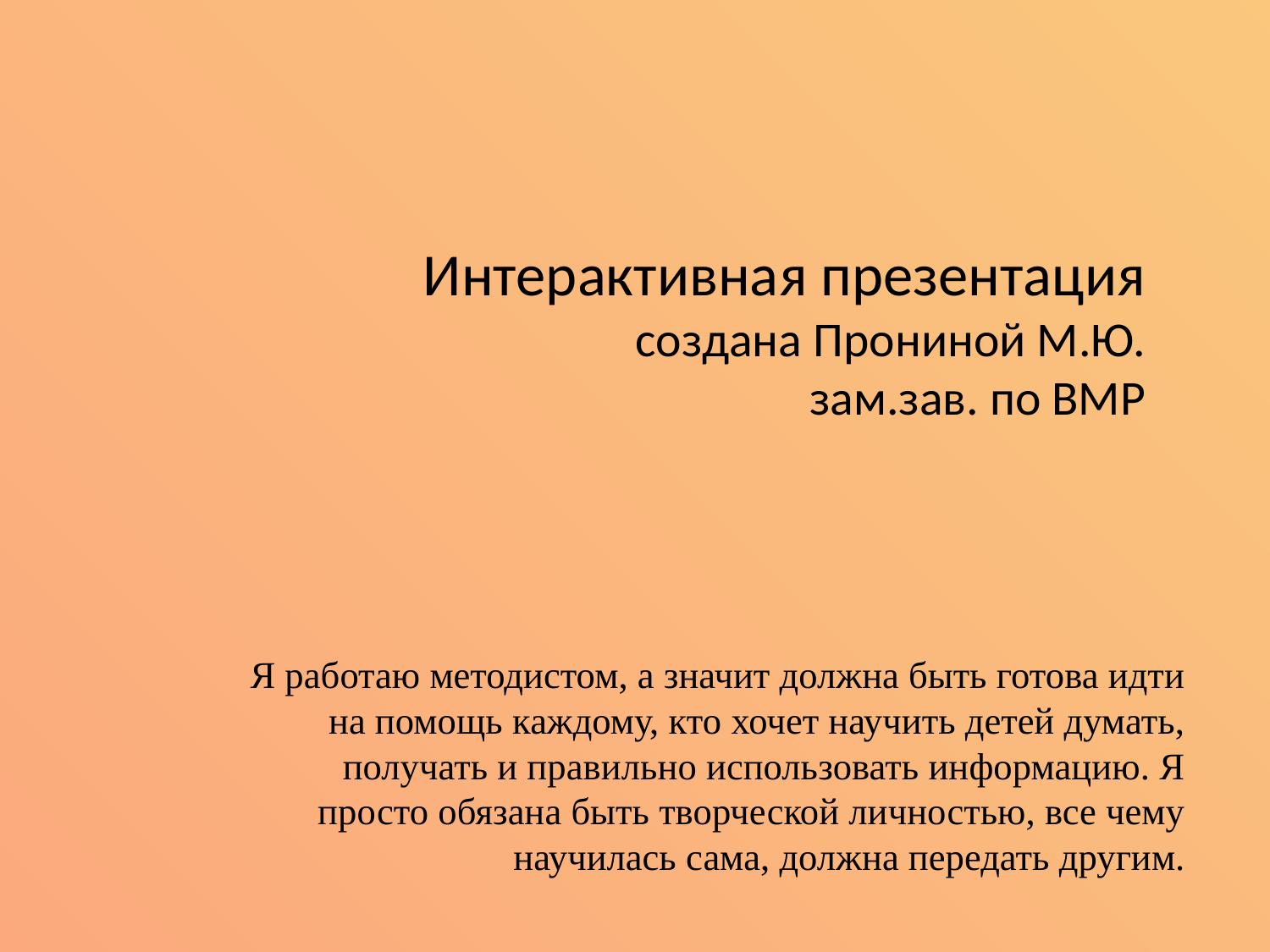

# Интерактивная презентация создана Прониной М.Ю. зам.зав. по ВМР
Я работаю методистом, а значит должна быть готова идти на помощь каждому, кто хочет научить детей думать, получать и правильно использовать информацию. Я просто обязана быть творческой личностью, все чему научилась сама, должна передать другим.